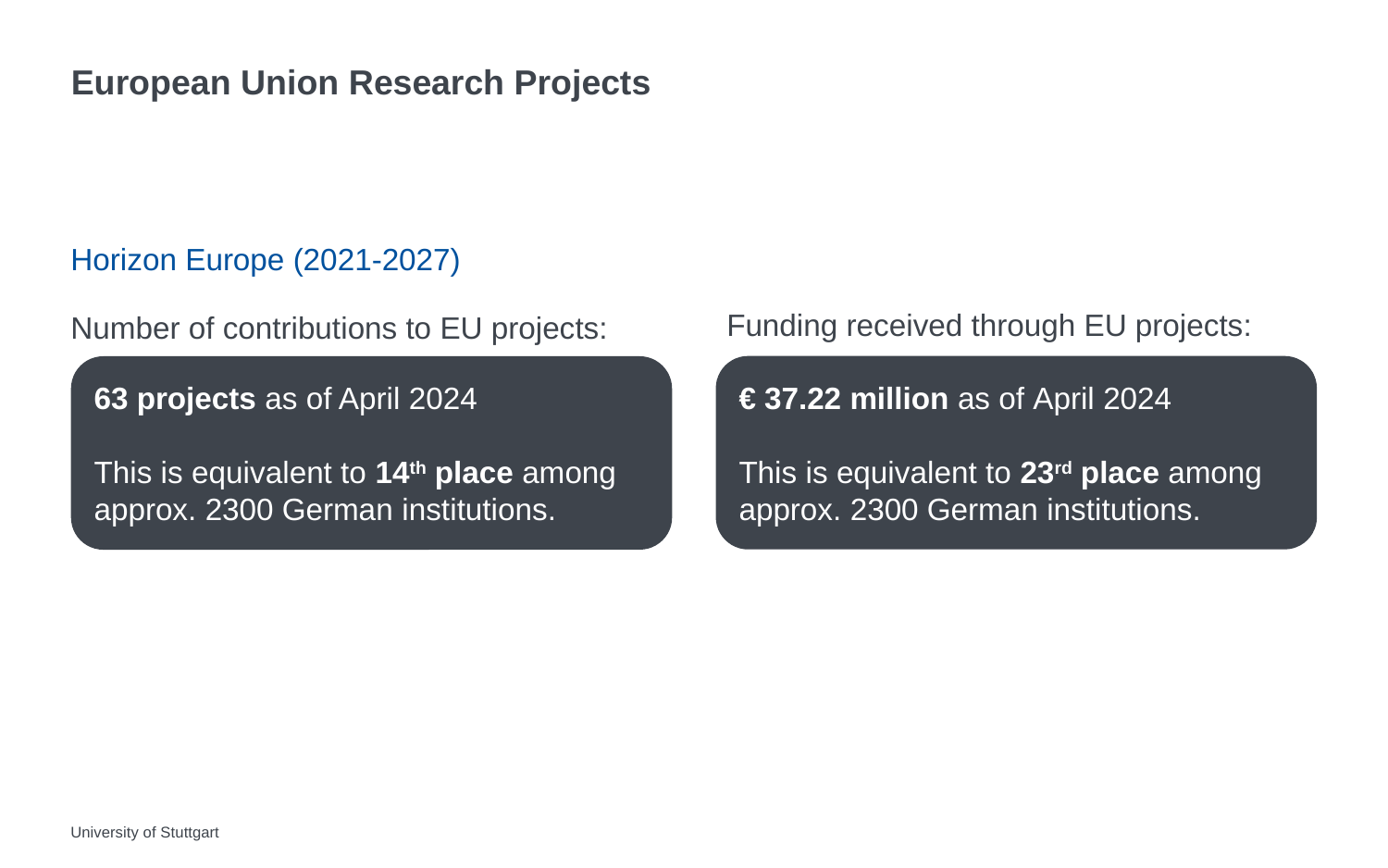

# European Union Research Projects
Horizon Europe (2021-2027)
Funding received through EU projects:
Number of contributions to EU projects:
€ 37.22 million as of April 2024

This is equivalent to 23rd place among approx. 2300 German institutions.
63 projects as of April 2024

This is equivalent to 14th place among approx. 2300 German institutions.
University of Stuttgart